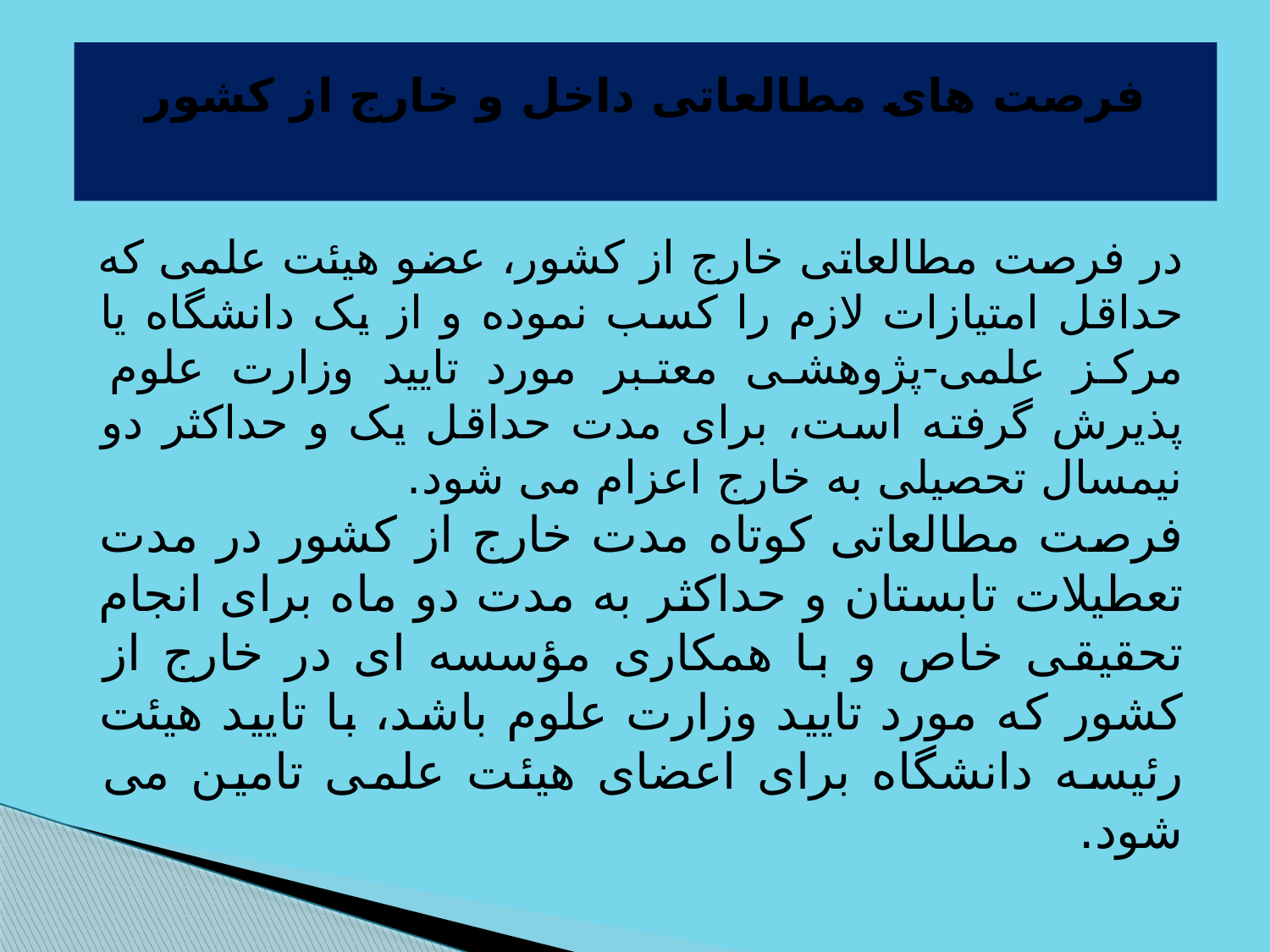

# فرصت های مطالعاتی داخل و خارج از کشور

در فرصت مطالعاتی خارج از کشور، عضو هیئت علمی که حداقل امتیازات لازم را کسب نموده و از یک دانشگاه یا مرکز علمی-پژوهشی معتبر مورد تایید وزارت علوم پذیرش گرفته است، برای مدت حداقل یک و حداکثر دو نیمسال تحصیلی به خارج اعزام می شود.
فرصت مطالعاتی کوتاه مدت خارج از کشور در مدت تعطیلات تابستان و حداکثر به مدت دو ماه برای انجام تحقیقی خاص و با همکاری مؤسسه ای در خارج از کشور که مورد تایید وزارت علوم باشد، با تایید هیئت رئیسه دانشگاه برای اعضای هیئت علمی تامین می شود.